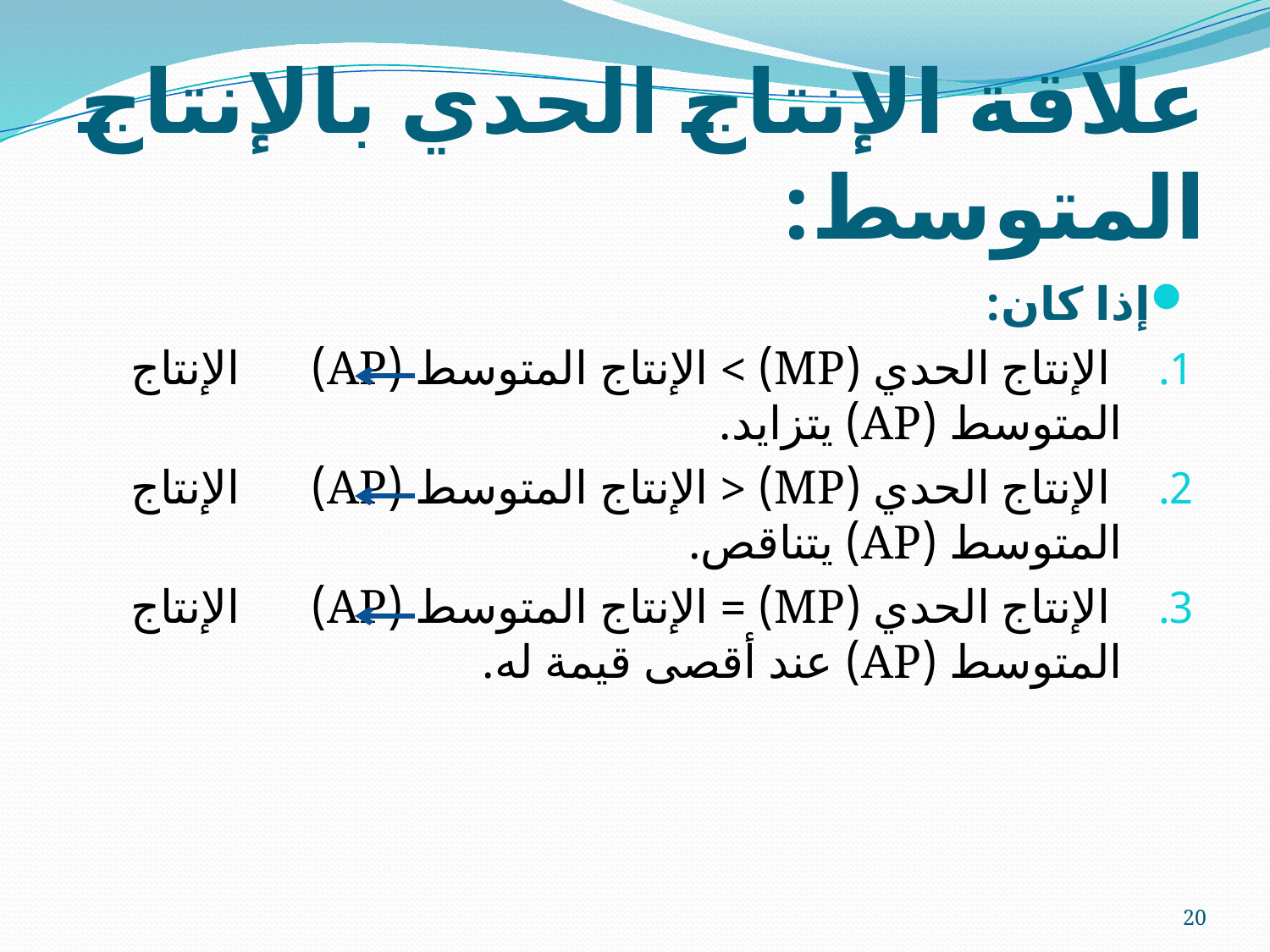

# علاقة الإنتاج الحدي بالإنتاج المتوسط:
إذا كان:
 الإنتاج الحدي (MP) > الإنتاج المتوسط (AP)      الإنتاج المتوسط (AP) يتزايد.
 الإنتاج الحدي (MP) < الإنتاج المتوسط (AP)      الإنتاج المتوسط (AP) يتناقص.
 الإنتاج الحدي (MP) = الإنتاج المتوسط (AP)      الإنتاج المتوسط (AP) عند أقصى قيمة له.

20